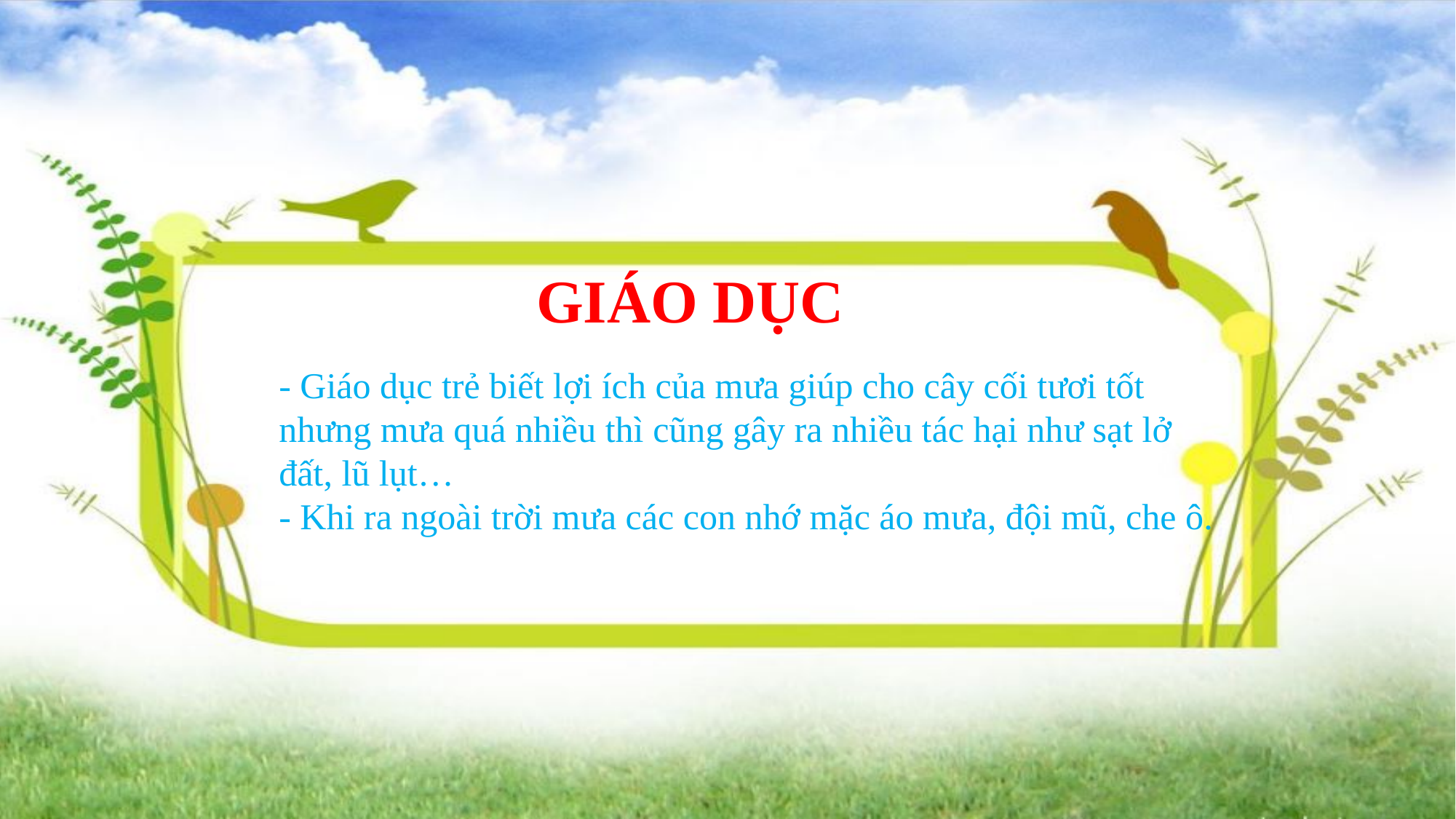

GIÁO DỤC
- Giáo dục trẻ biết lợi ích của mưa giúp cho cây cối tươi tốt
nhưng mưa quá nhiều thì cũng gây ra nhiều tác hại như sạt lở
đất, lũ lụt…
- Khi ra ngoài trời mưa các con nhớ mặc áo mưa, đội mũ, che ô.